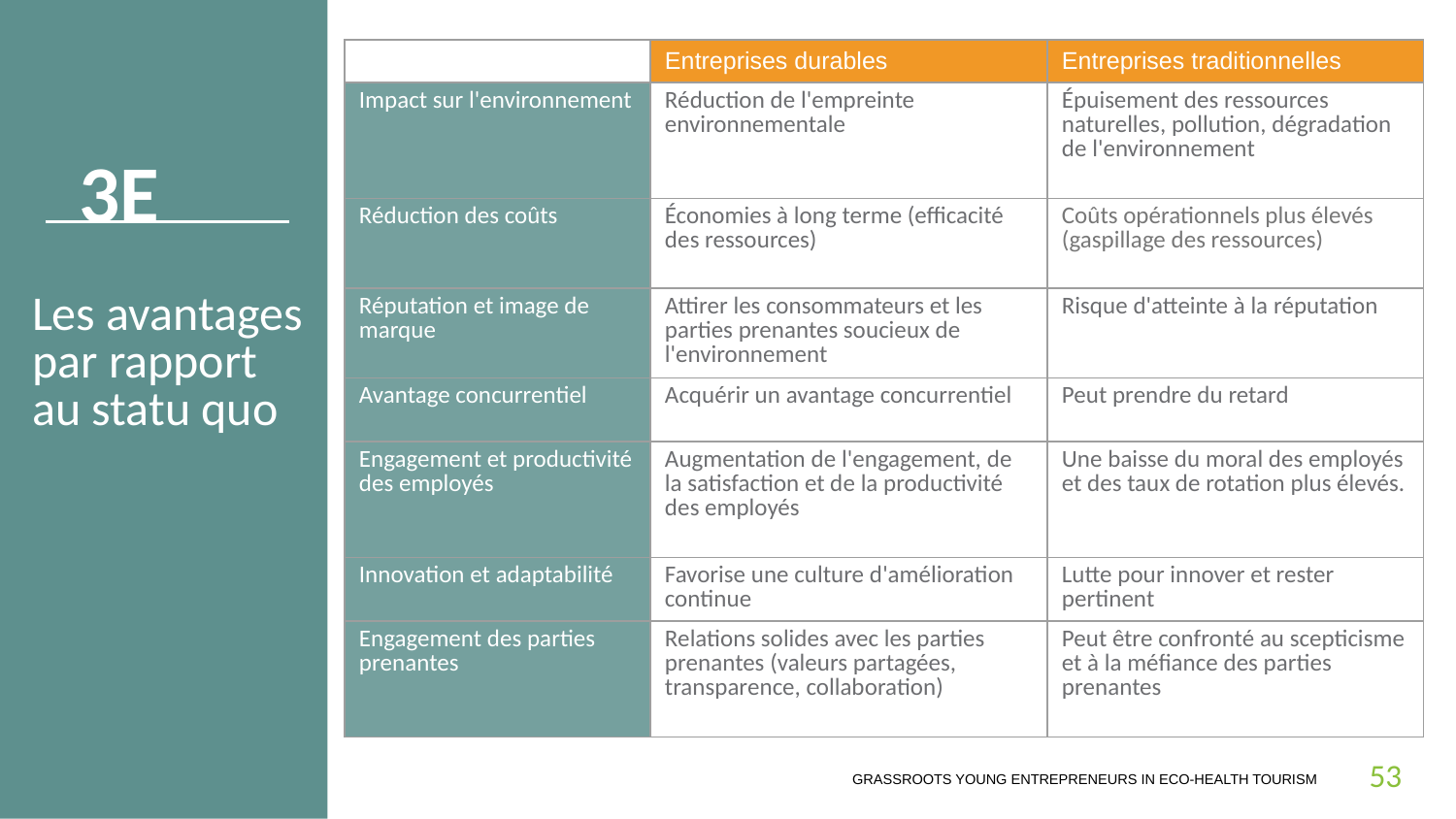

|  | Entreprises durables | Entreprises traditionnelles |
| --- | --- | --- |
| Impact sur l'environnement | Réduction de l'empreinte environnementale | Épuisement des ressources naturelles, pollution, dégradation de l'environnement |
| Réduction des coûts | Économies à long terme (efficacité des ressources) | Coûts opérationnels plus élevés (gaspillage des ressources) |
| Réputation et image de marque | Attirer les consommateurs et les parties prenantes soucieux de l'environnement | Risque d'atteinte à la réputation |
| Avantage concurrentiel | Acquérir un avantage concurrentiel | Peut prendre du retard |
| Engagement et productivité des employés | Augmentation de l'engagement, de la satisfaction et de la productivité des employés | Une baisse du moral des employés et des taux de rotation plus élevés. |
| Innovation et adaptabilité | Favorise une culture d'amélioration continue | Lutte pour innover et rester pertinent |
| Engagement des parties prenantes | Relations solides avec les parties prenantes (valeurs partagées, transparence, collaboration) | Peut être confronté au scepticisme et à la méfiance des parties prenantes |
3E
Les avantages par rapport au statu quo

53
GRASSROOTS YOUNG ENTREPRENEURS IN ECO-HEALTH TOURISM